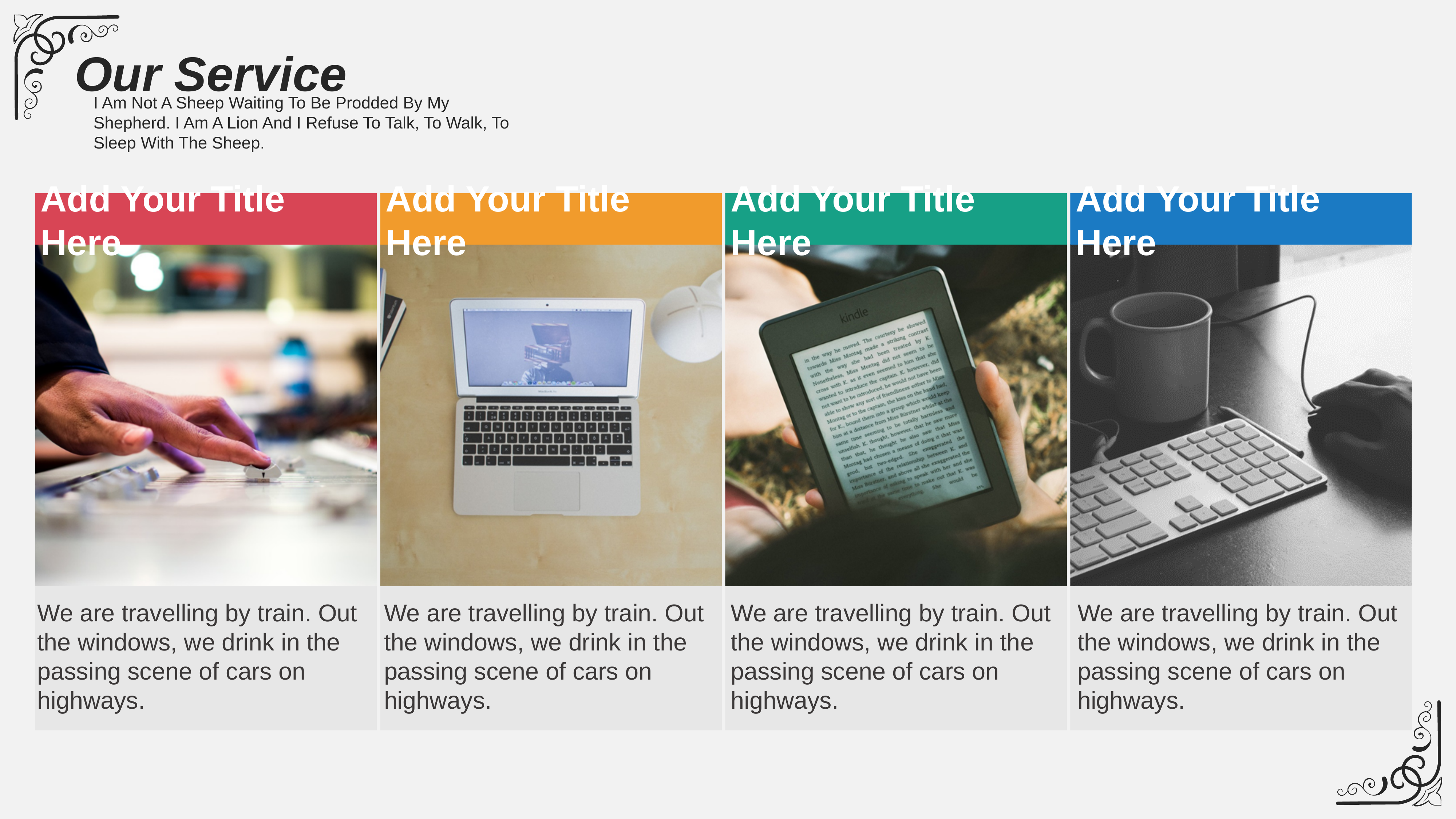

Our Service
I Am Not A Sheep Waiting To Be Prodded By My Shepherd. I Am A Lion And I Refuse To Talk, To Walk, To Sleep With The Sheep.

Add Your Title Here

Add Your Title Here

Add Your Title Here

Add Your Title Here

We are travelling by train. Out the windows, we drink in the passing scene of cars on highways.

We are travelling by train. Out the windows, we drink in the passing scene of cars on highways.

We are travelling by train. Out the windows, we drink in the passing scene of cars on highways.

We are travelling by train. Out the windows, we drink in the passing scene of cars on highways.